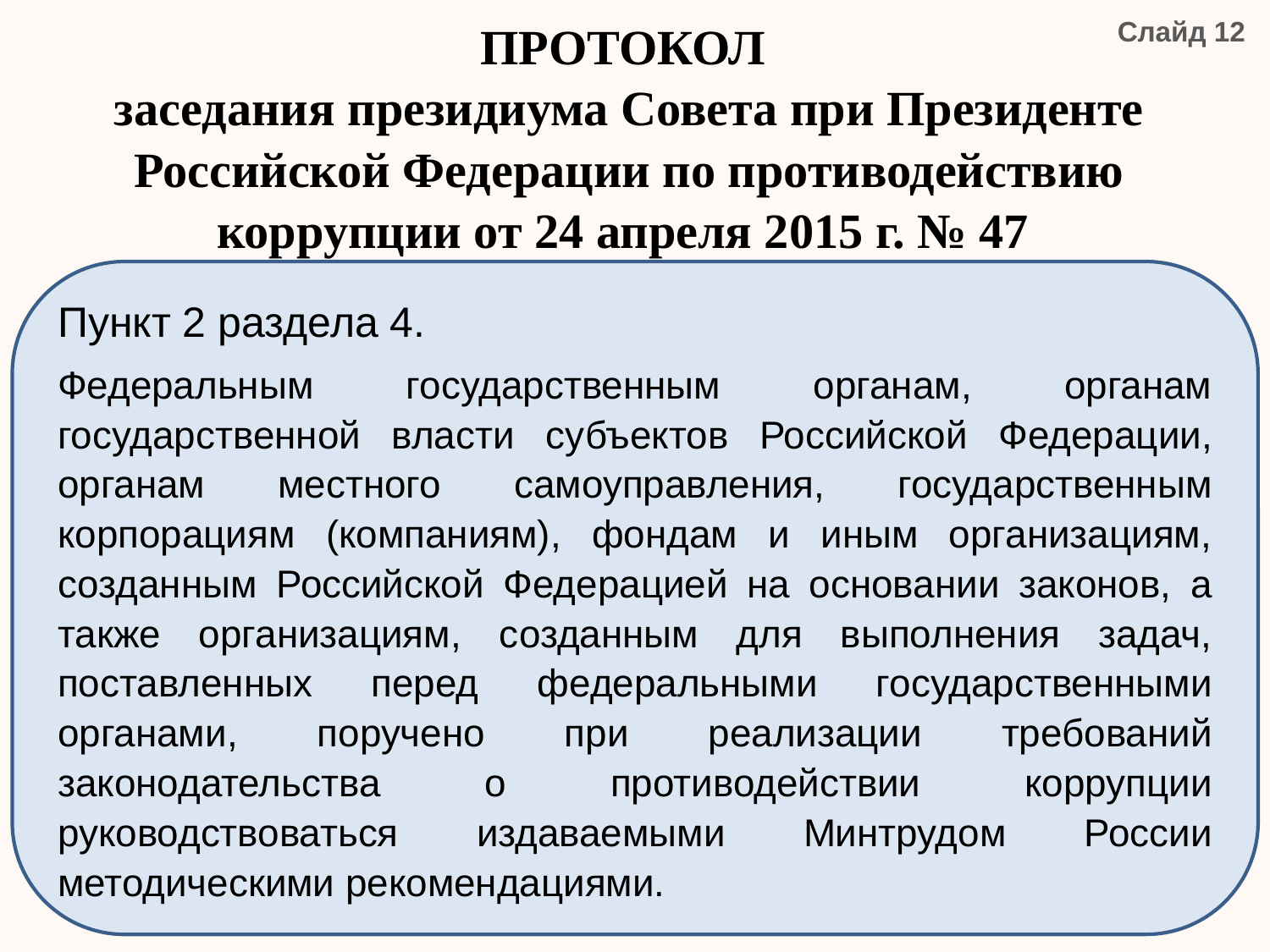

ПРОТОКОЛ
заседания президиума Совета при Президенте Российской Федерации по противодействию коррупции от 24 апреля 2015 г. № 47
Слайд 12
Пункт 2 раздела 4.
Федеральным государственным органам, органам государственной власти субъектов Российской Федерации, органам местного самоуправления, государственным корпорациям (компаниям), фондам и иным организациям, созданным Российской Федерацией на основании законов, а также организациям, созданным для выполнения задач, поставленных перед федеральными государственными органами, поручено при реализации требований законодательства о противодействии коррупции руководствоваться издаваемыми Минтрудом России методическими рекомендациями.